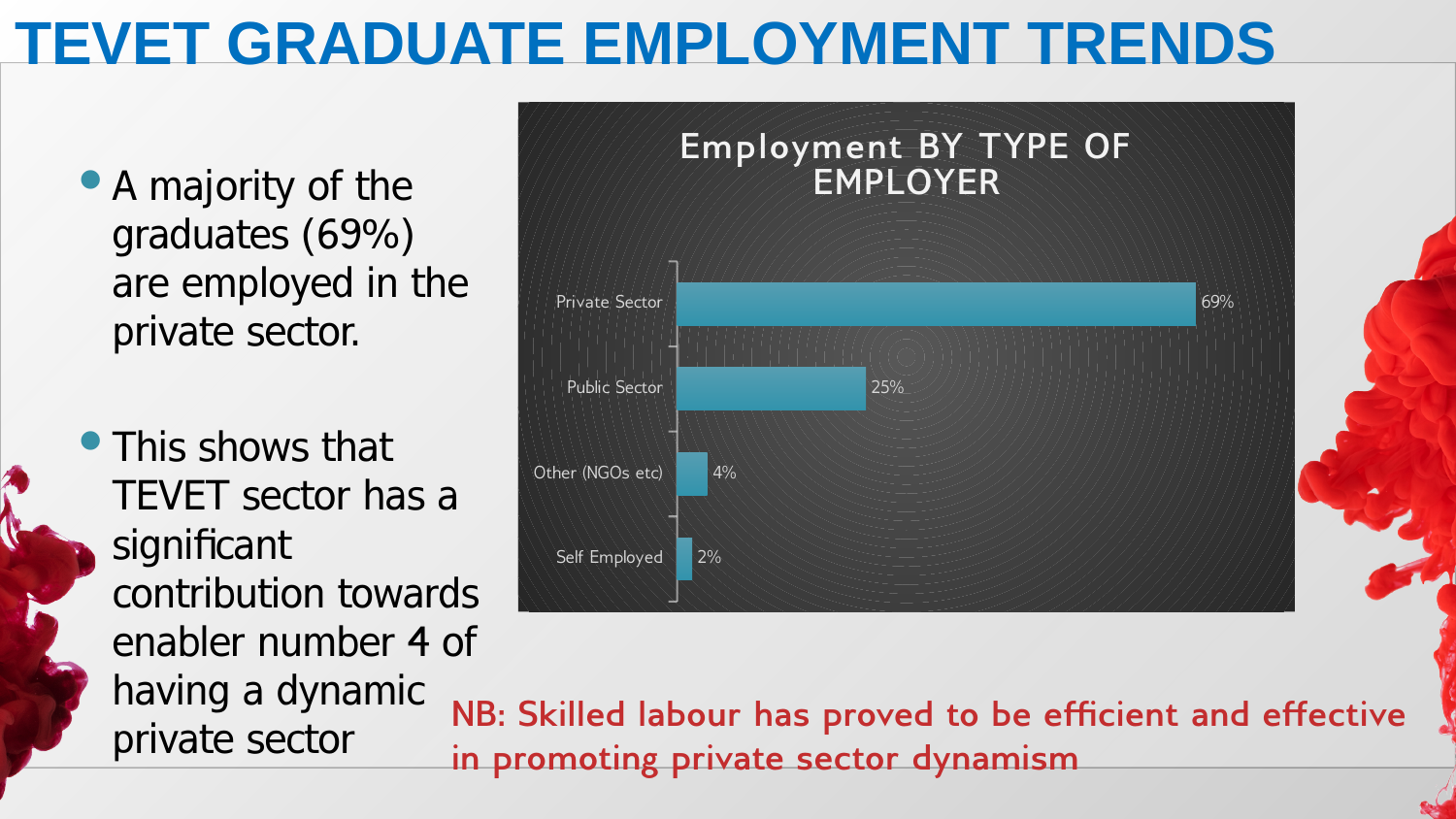

TEVET GRADUATE EMPLOYMENT TRENDS

### Chart: Employment BY TYPE OF EMPLOYER

| Category |  |
|---|---|
| Self Employed | 0.020066889632107024 |
| Other (NGOs etc) | 0.04013377926421405 |
| Public Sector | 0.2508361204013378 |
| Private Sector | 0.6889632107023411 |
A majority of the graduates (69%) are employed in the private sector.

This shows that TEVET sector has a significant contribution towards enabler number 4 of having a dynamic private sector
NB: Skilled labour has proved to be efficient and effective in promoting private sector dynamism